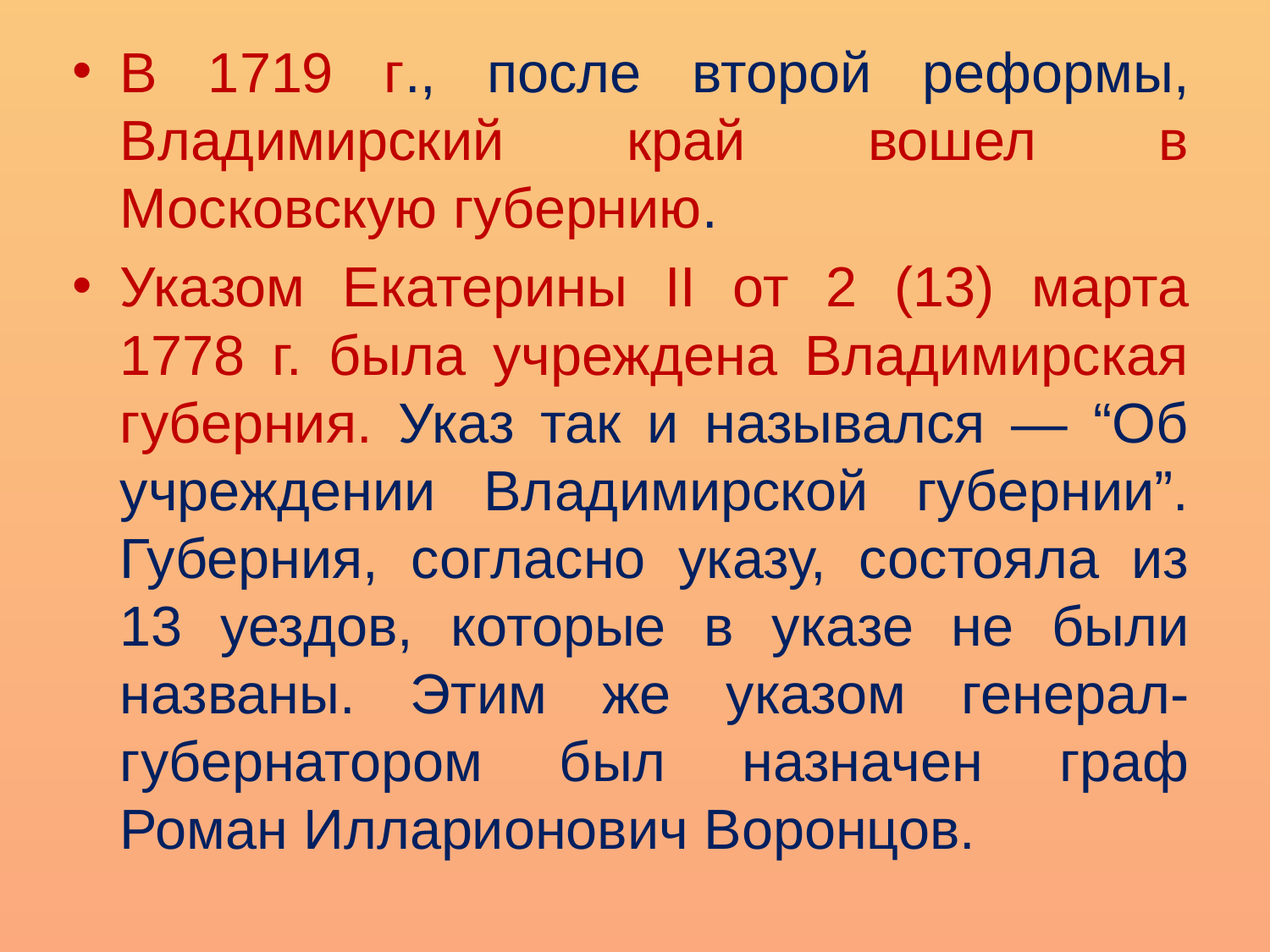

В 1719 г., после второй реформы, Владимирский край вошел в Московскую губернию.
Указом Екатерины II от 2 (13) марта 1778 г. была учреждена Владимирская губерния. Указ так и назывался — “Об учреждении Владимирской губернии”. Губерния, согласно указу, состояла из 13 уездов, которые в указе не были названы. Этим же указом генерал-губернатором был назначен граф Роман Илларионович Воронцов.

#